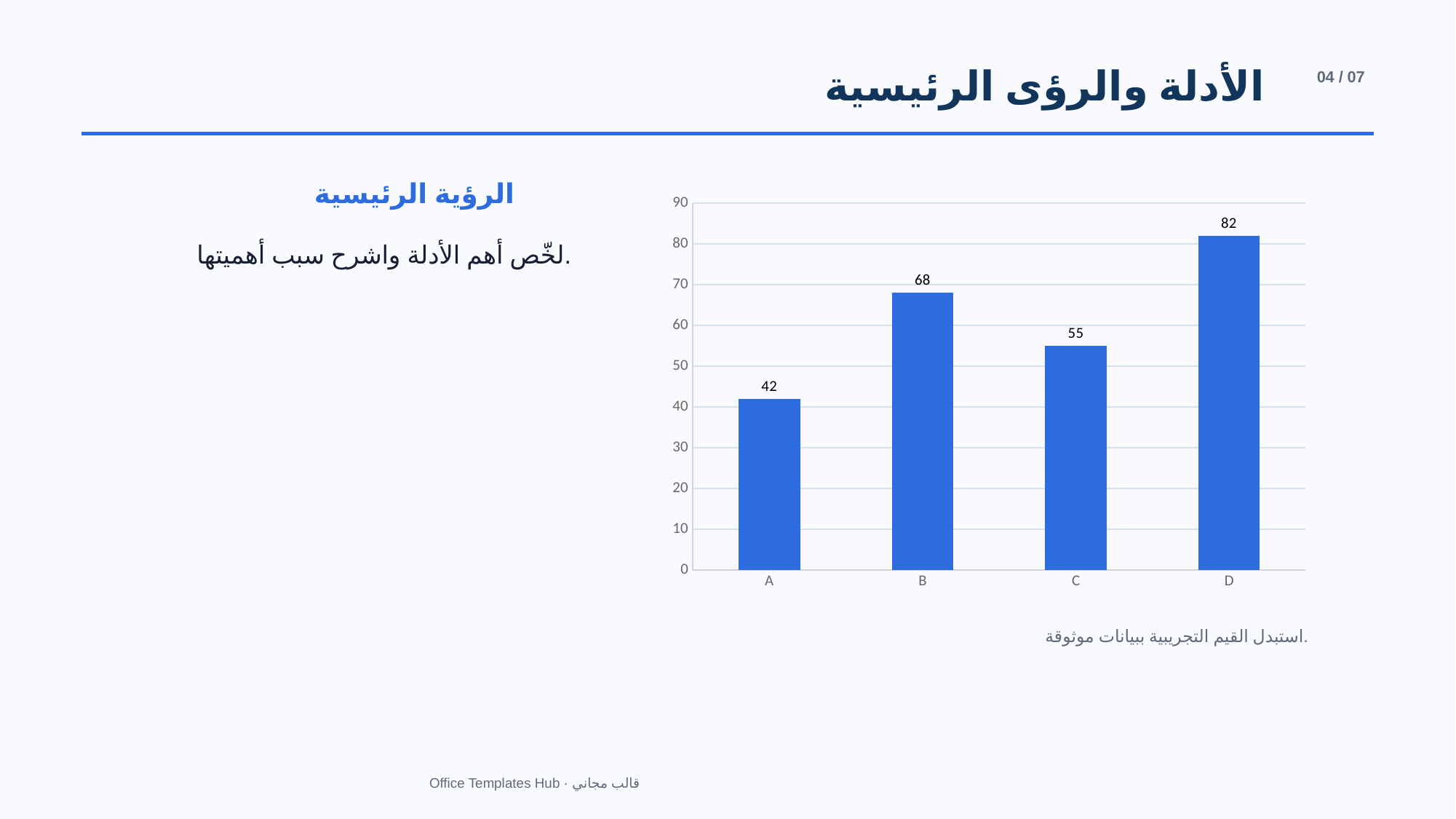

الأدلة والرؤى الرئيسية
04 / 07

الرؤية الرئيسية

### Chart

| Category |  |
|---|---|
| A | 42.0 |
| B | 68.0 |
| C | 55.0 |
| D | 82.0 |
لخّص أهم الأدلة واشرح سبب أهميتها.
استبدل القيم التجريبية ببيانات موثوقة.
Office Templates Hub · قالب مجاني